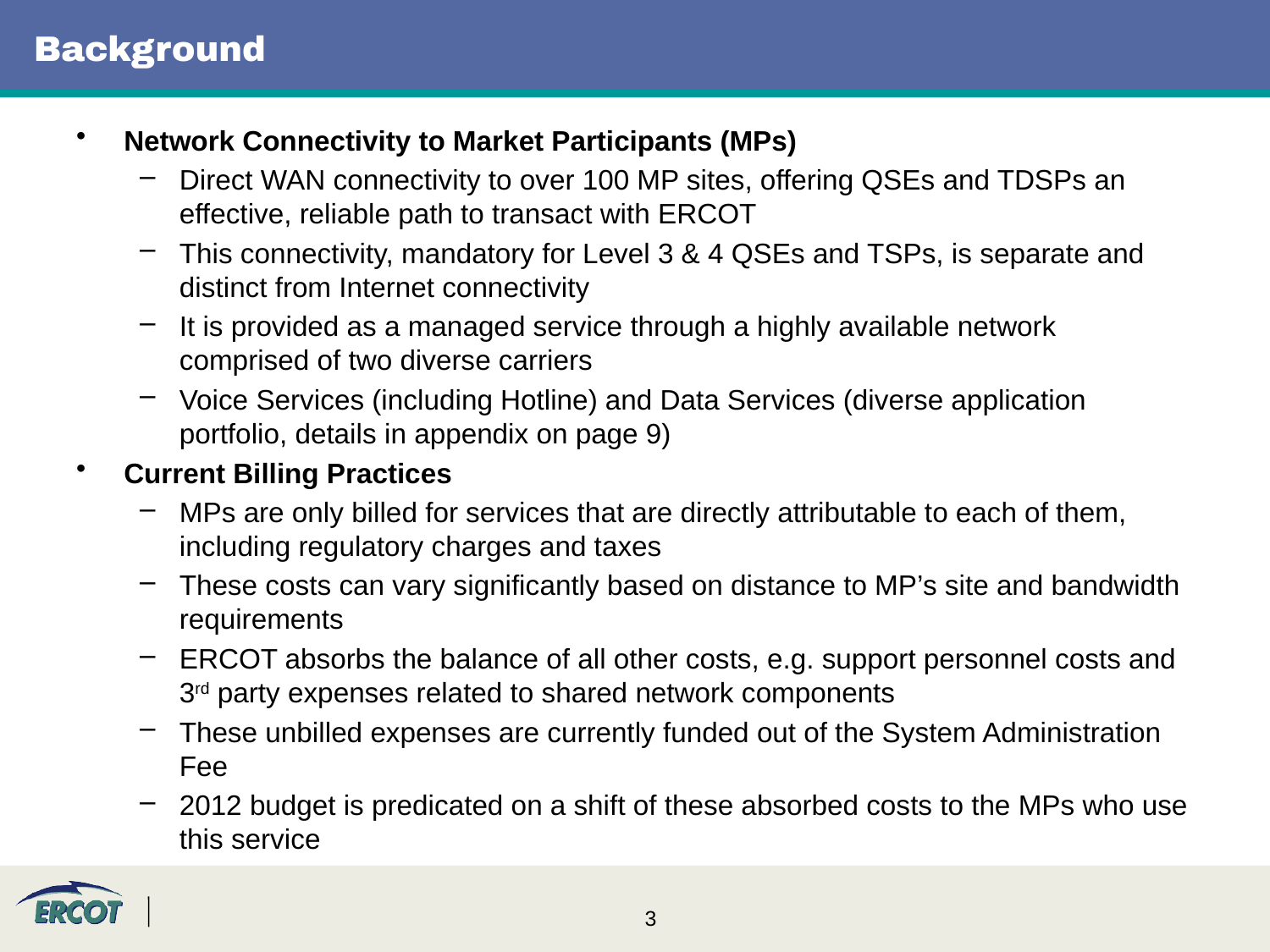

# Background
Network Connectivity to Market Participants (MPs)
Direct WAN connectivity to over 100 MP sites, offering QSEs and TDSPs an effective, reliable path to transact with ERCOT
This connectivity, mandatory for Level 3 & 4 QSEs and TSPs, is separate and distinct from Internet connectivity
It is provided as a managed service through a highly available network comprised of two diverse carriers
Voice Services (including Hotline) and Data Services (diverse application portfolio, details in appendix on page 9)
Current Billing Practices
MPs are only billed for services that are directly attributable to each of them, including regulatory charges and taxes
These costs can vary significantly based on distance to MP’s site and bandwidth requirements
ERCOT absorbs the balance of all other costs, e.g. support personnel costs and 3rd party expenses related to shared network components
These unbilled expenses are currently funded out of the System Administration Fee
2012 budget is predicated on a shift of these absorbed costs to the MPs who use this service